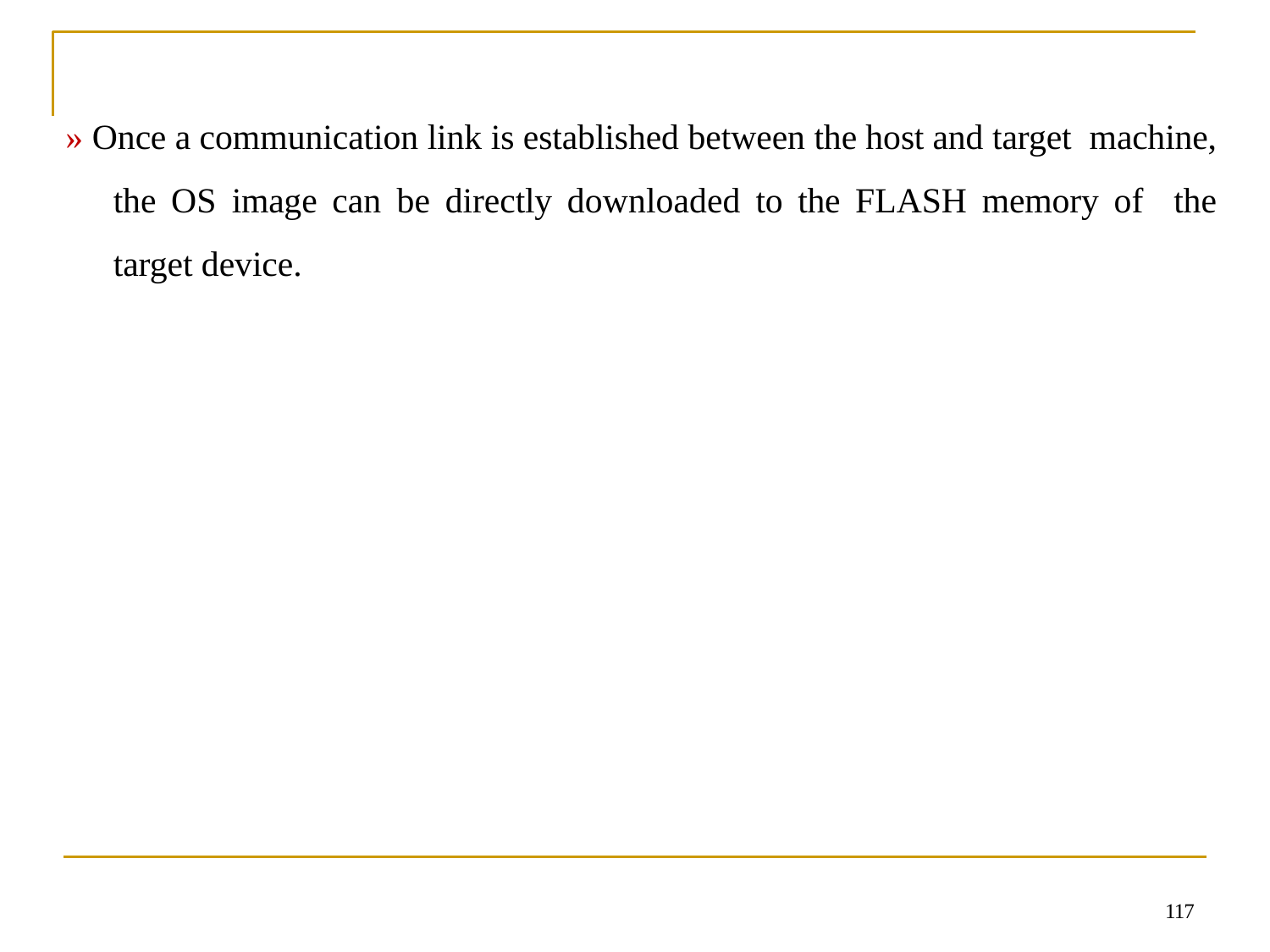

# » Once a communication link is established between the host and target  machine, the OS image can be directly downloaded to the FLASH memory of  the target device.
117